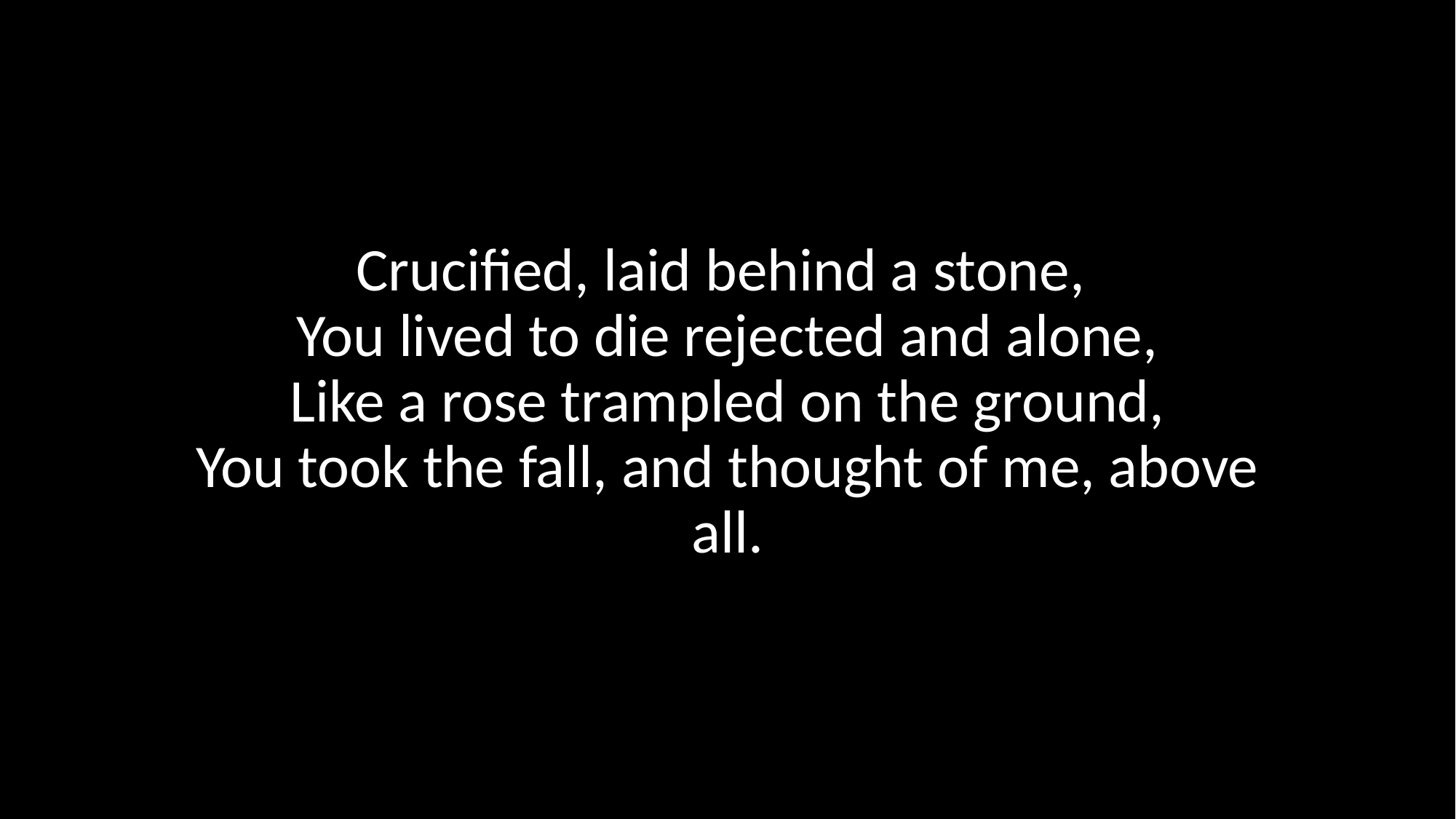

Crucified, laid behind a stone,
You lived to die rejected and alone,
Like a rose trampled on the ground,
You took the fall, and thought of me, above all.